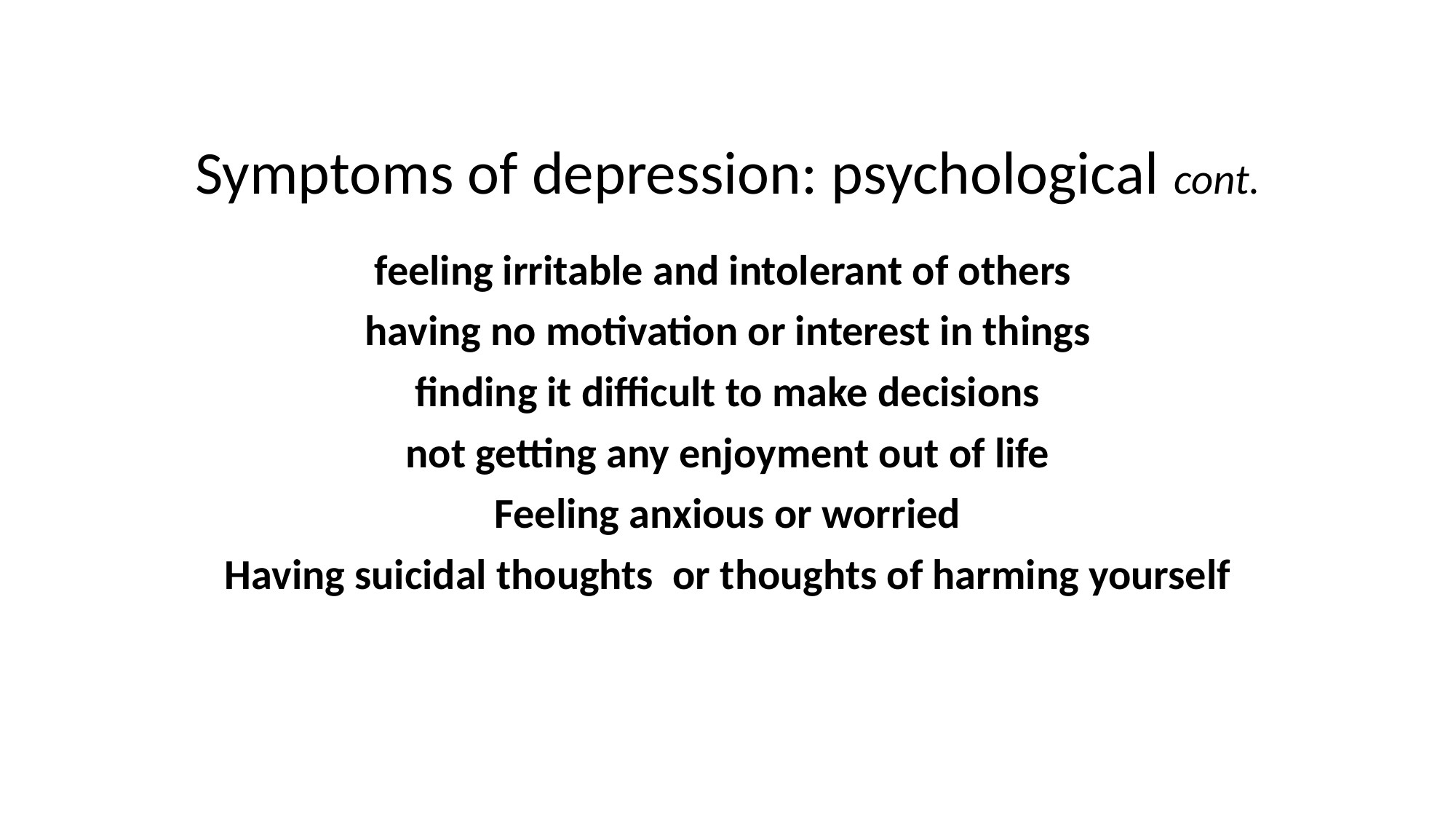

# Symptoms of depression: psychological cont.
feeling irritable and intolerant of others
having no motivation or interest in things
finding it difficult to make decisions
not getting any enjoyment out of life
Feeling anxious or worried
Having suicidal thoughts  or thoughts of harming yourself